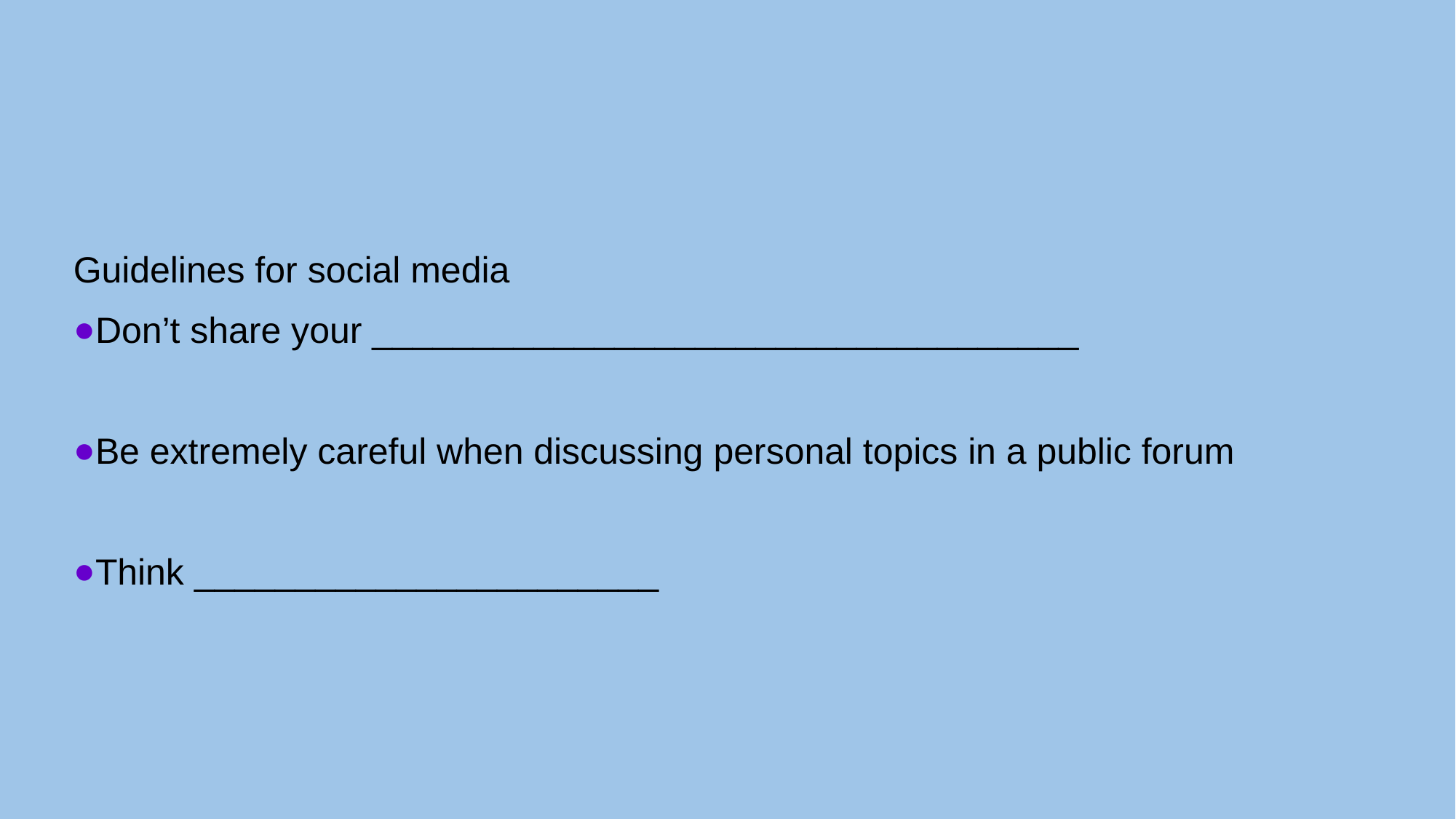

Guidelines for social media
Don’t share your ___________________________________

Be extremely careful when discussing personal topics in a public forum

Think _______________________